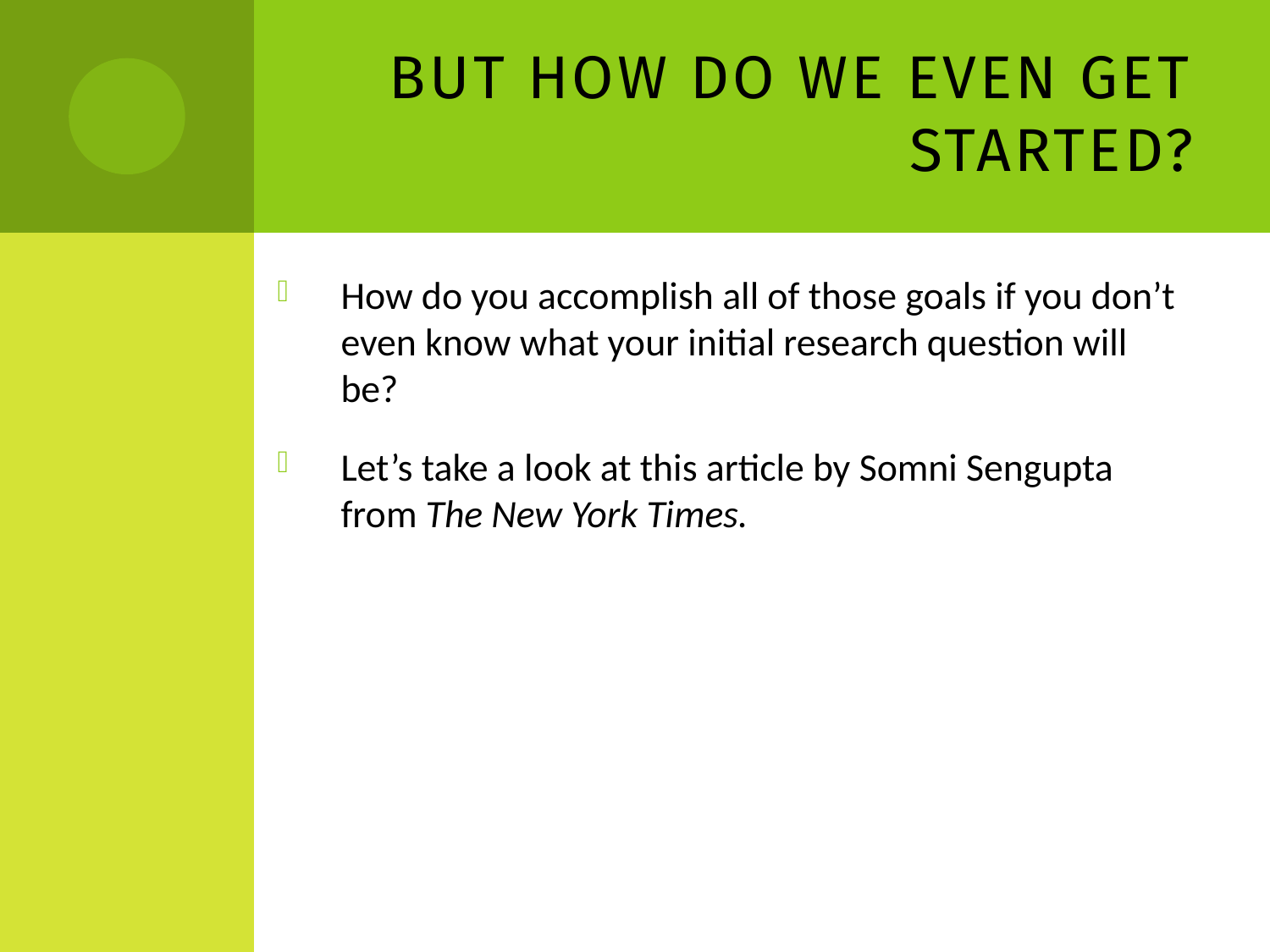

# But How do we even get started?
How do you accomplish all of those goals if you don’t even know what your initial research question will be?
Let’s take a look at this article by Somni Sengupta from The New York Times.